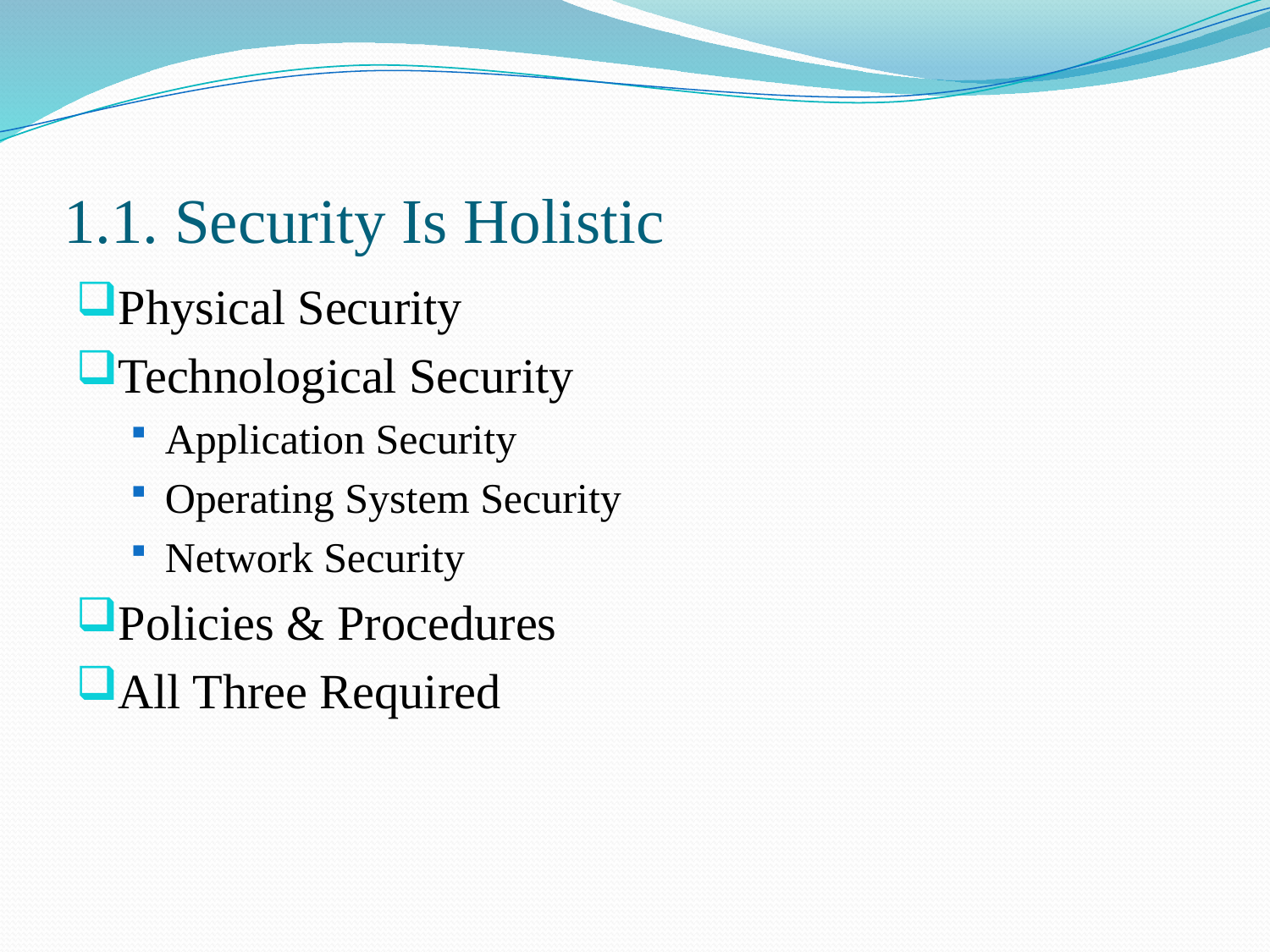

# 1.1. Security Is Holistic
Physical Security
Technological Security
Application Security
Operating System Security
Network Security
Policies & Procedures
All Three Required